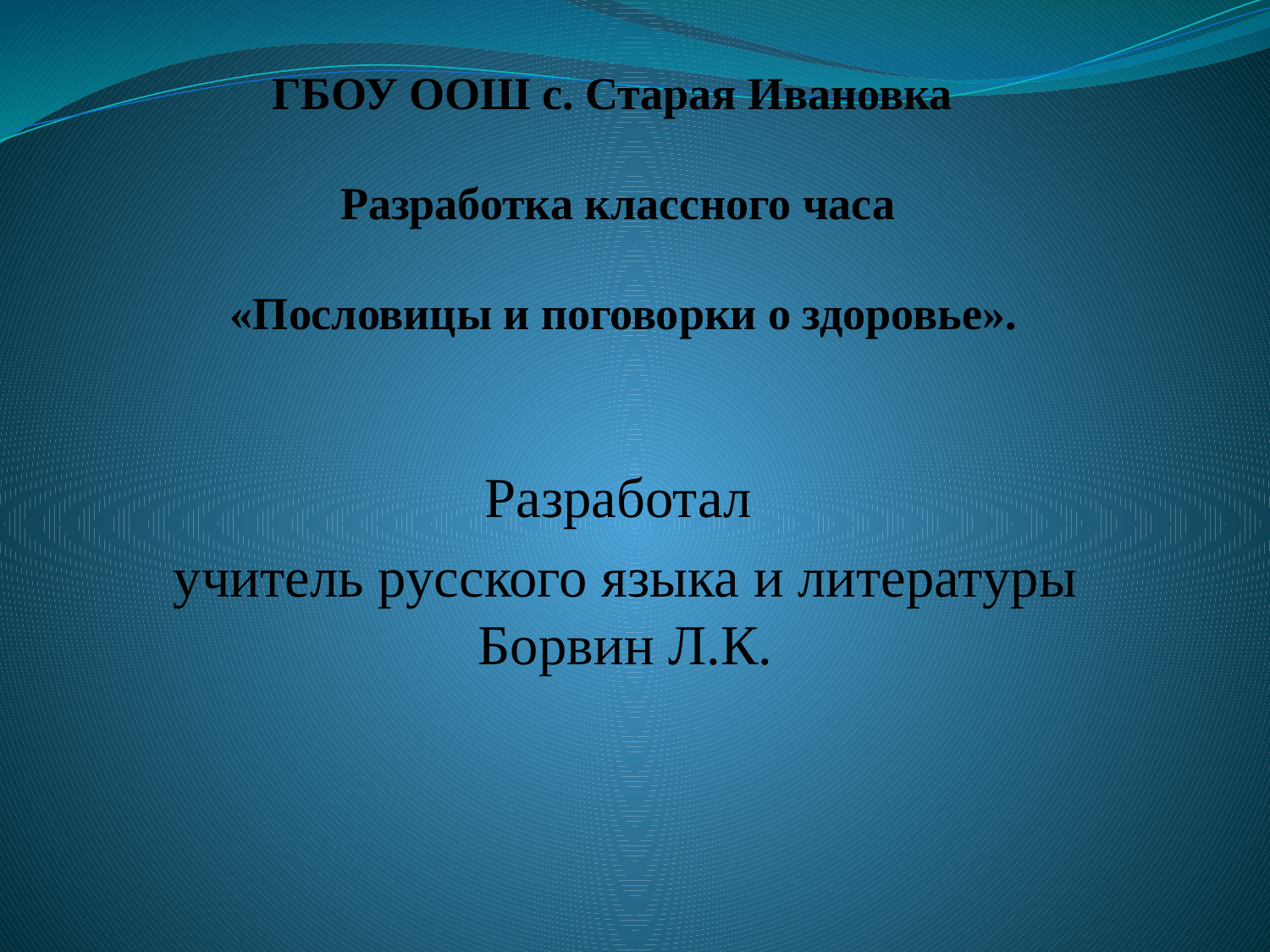

# ГБОУ ООШ с. Старая Ивановка Разработка классного часа «Пословицы и поговорки о здоровье».
Разработал
учитель русского языка и литературы Борвин Л.К.